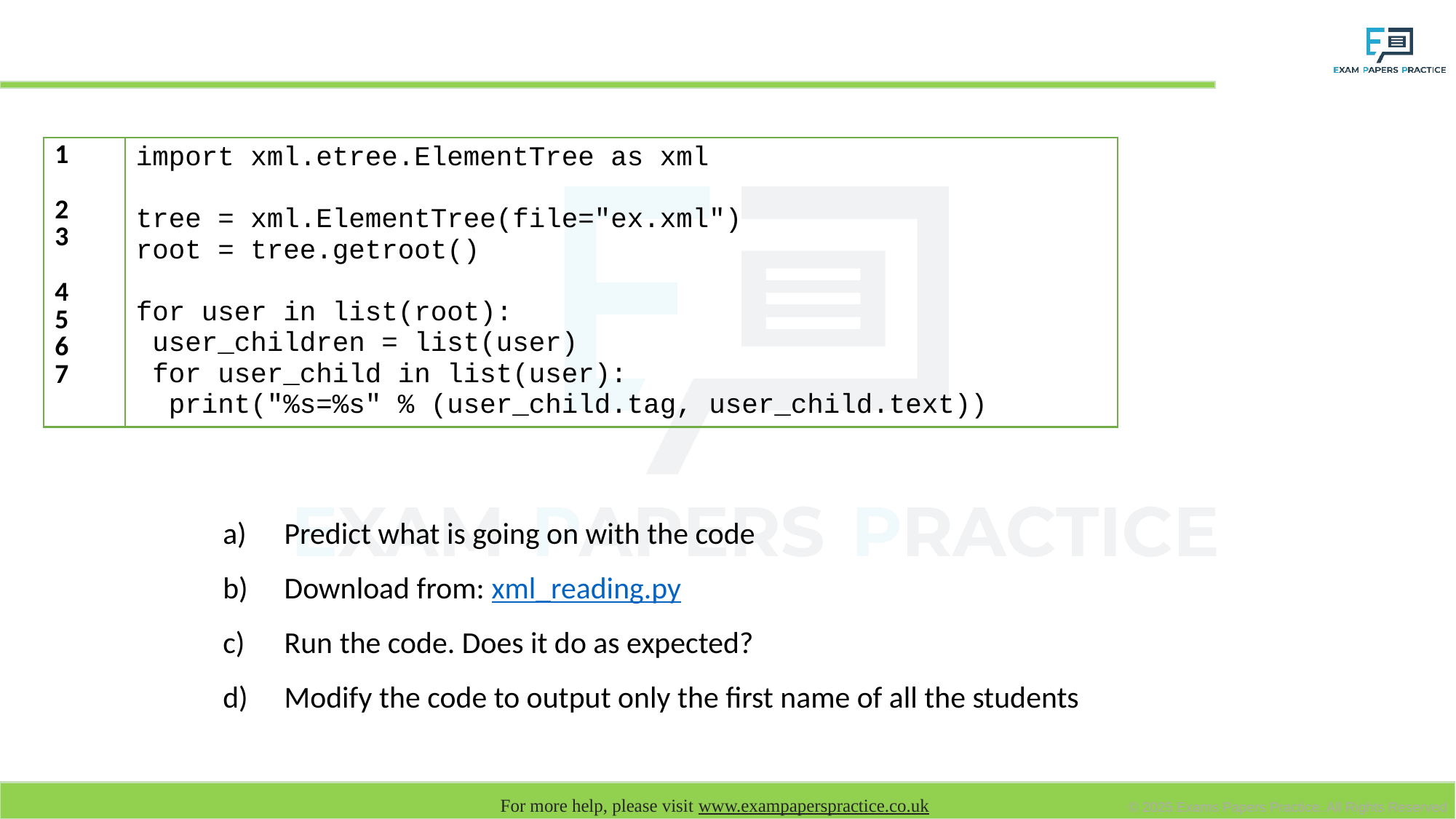

# XML Reading
| 1 2 3 4 5 6 7 | import xml.etree.ElementTree as xml tree = xml.ElementTree(file="ex.xml") root = tree.getroot() for user in list(root): user\_children = list(user) for user\_child in list(user): print("%s=%s" % (user\_child.tag, user\_child.text)) |
| --- | --- |
Predict what is going on with the code
Download from: xml_reading.py
Run the code. Does it do as expected?
Modify the code to output only the first name of all the students